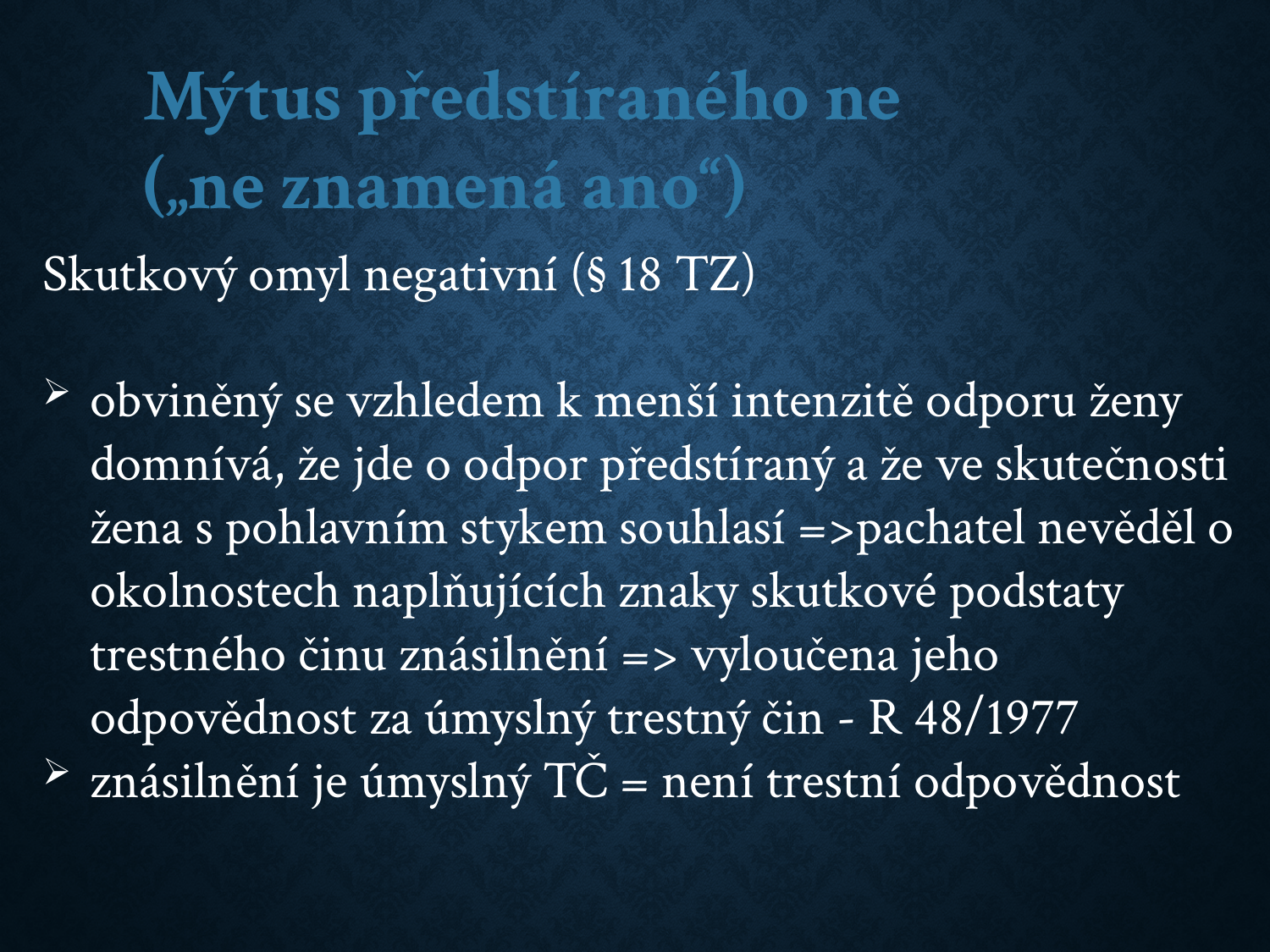

Mýtus předstíraného ne
(„ne znamená ano“)
Skutkový omyl negativní (§ 18 TZ)

obviněný se vzhledem k menší intenzitě odporu ženy domnívá, že jde o odpor předstíraný a že ve skutečnosti žena s pohlavním stykem souhlasí =>pachatel nevěděl o okolnostech naplňujících znaky skutkové podstaty trestného činu znásilnění => vyloučena jeho odpovědnost za úmyslný trestný čin - R 48/1977
znásilnění je úmyslný TČ = není trestní odpovědnost